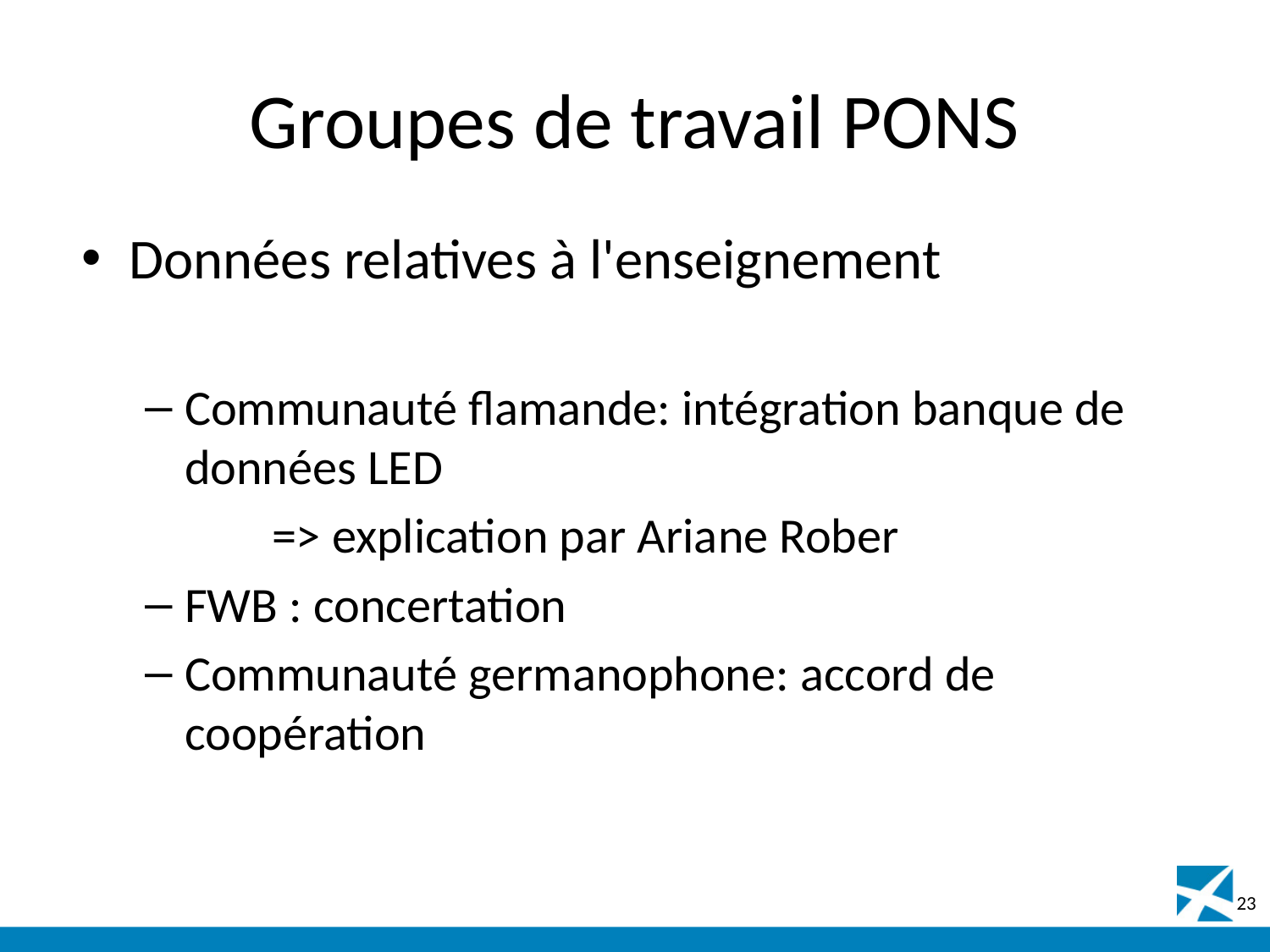

# Groupes de travail PONS
Données relatives à l'enseignement

Communauté flamande: intégration banque de données LED
	=> explication par Ariane Rober
FWB : concertation
Communauté germanophone: accord de coopération